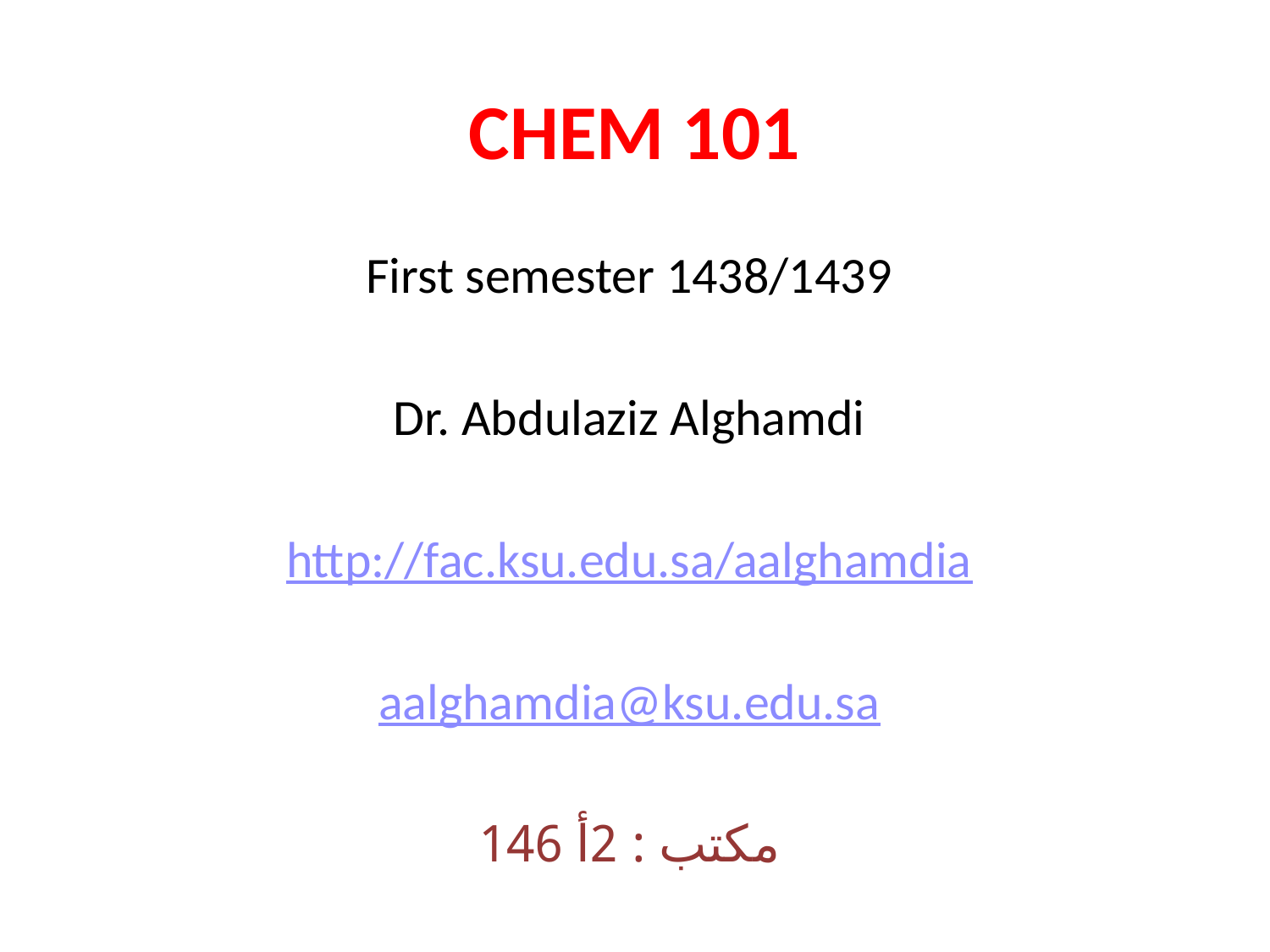

# CHEM 101
First semester 1438/1439

Dr. Abdulaziz Alghamdi

http://fac.ksu.edu.sa/aalghamdia

aalghamdia@ksu.edu.sa

مكتب : 2أ 146